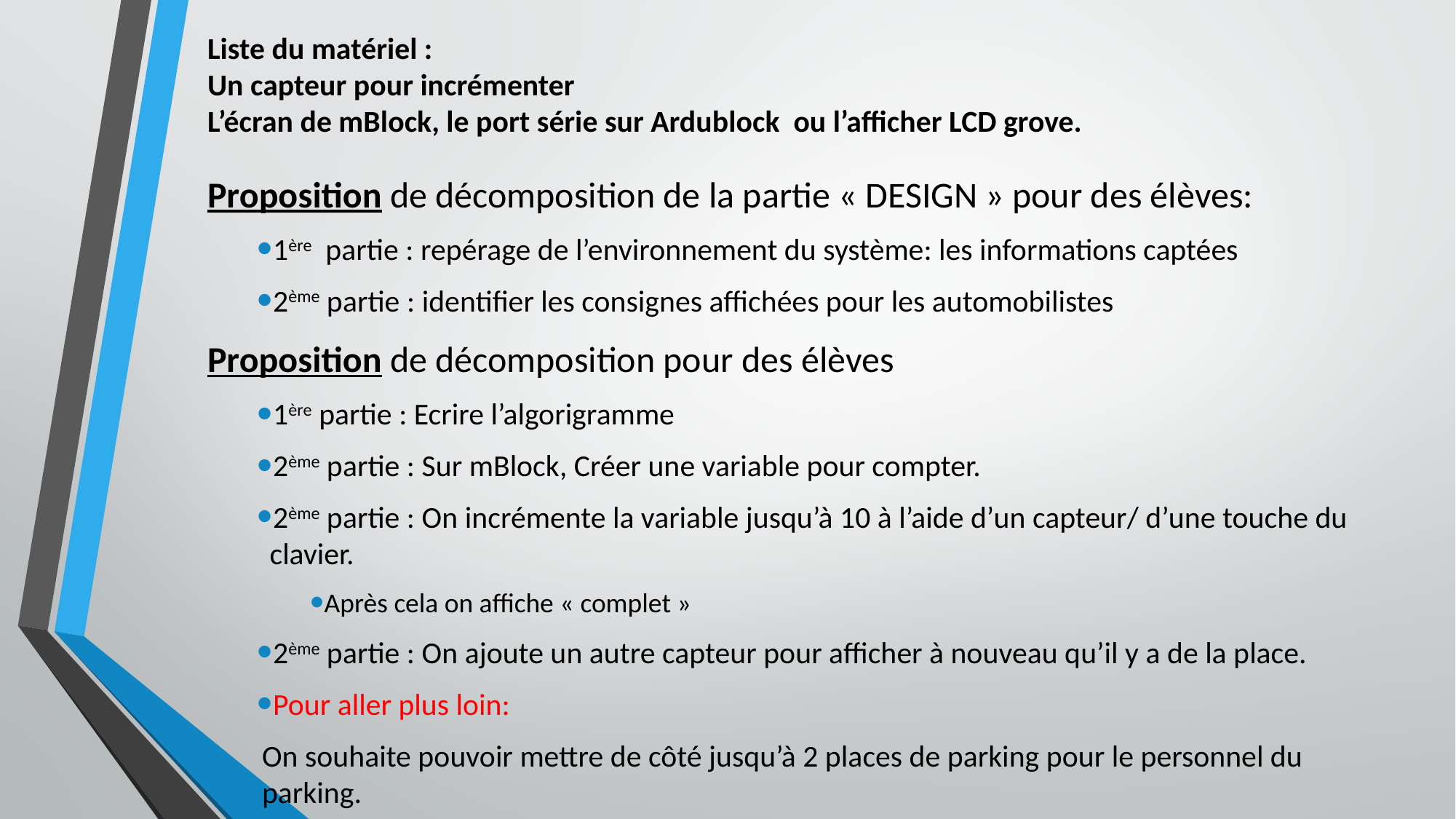

Liste du matériel :
Un capteur pour incrémenter
L’écran de mBlock, le port série sur Ardublock  ou l’afficher LCD grove.

Proposition de décomposition de la partie « DESIGN » pour des élèves:
1ère  partie : repérage de l’environnement du système: les informations captées
2ème partie : identifier les consignes affichées pour les automobilistes
Proposition de décomposition pour des élèves
1ère partie : Ecrire l’algorigramme
2ème partie : Sur mBlock, Créer une variable pour compter.
2ème partie : On incrémente la variable jusqu’à 10 à l’aide d’un capteur/ d’une touche du clavier.
Après cela on affiche « complet »
2ème partie : On ajoute un autre capteur pour afficher à nouveau qu’il y a de la place.
Pour aller plus loin:
On souhaite pouvoir mettre de côté jusqu’à 2 places de parking pour le personnel du parking.